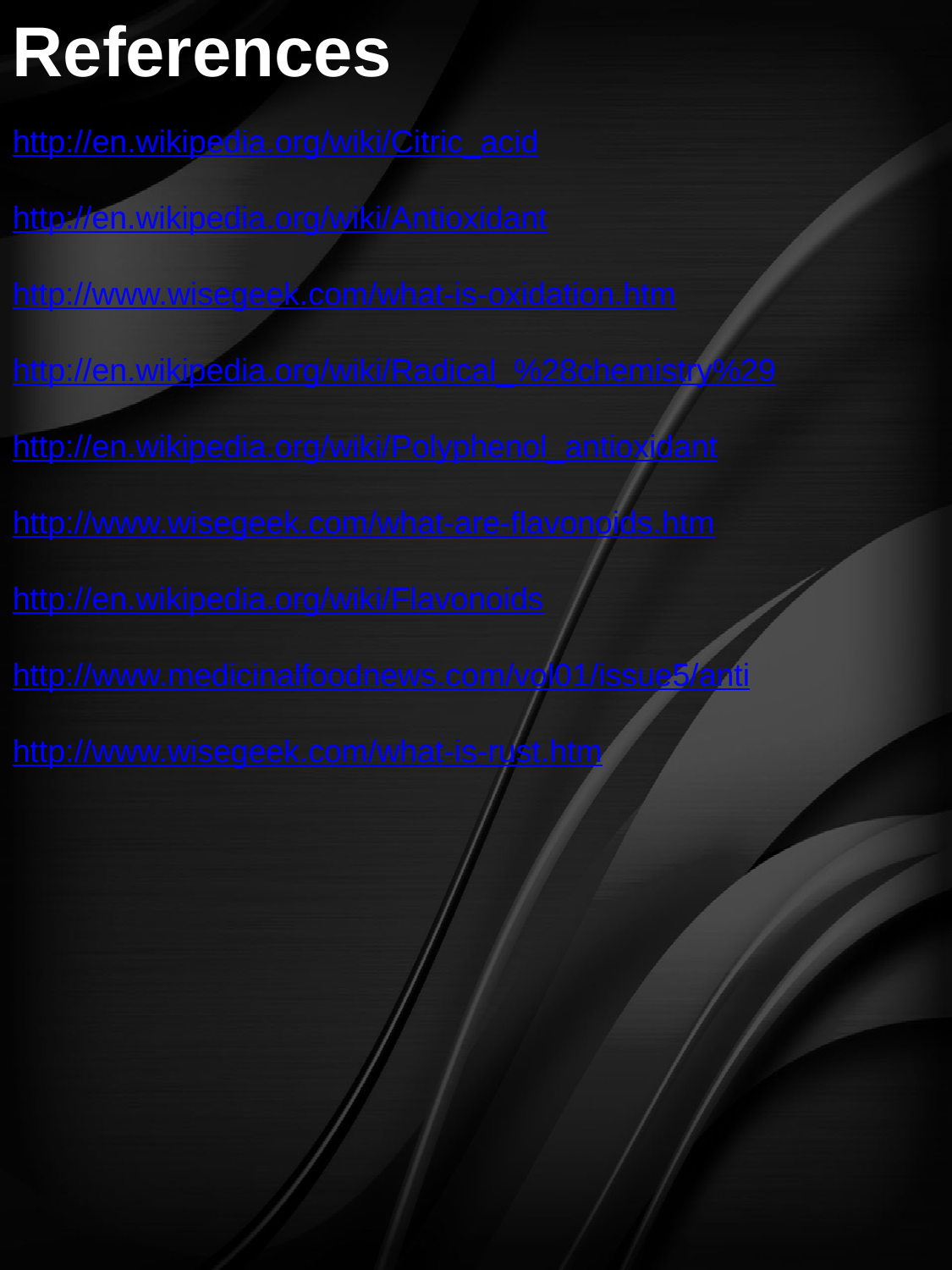

References
http://en.wikipedia.org/wiki/Citric_acid

http://en.wikipedia.org/wiki/Antioxidant

http://www.wisegeek.com/what-is-oxidation.htm

http://en.wikipedia.org/wiki/Radical_%28chemistry%29

http://en.wikipedia.org/wiki/Polyphenol_antioxidant

http://www.wisegeek.com/what-are-flavonoids.htm

http://en.wikipedia.org/wiki/Flavonoids

http://www.medicinalfoodnews.com/vol01/issue5/anti

http://www.wisegeek.com/what-is-rust.htm